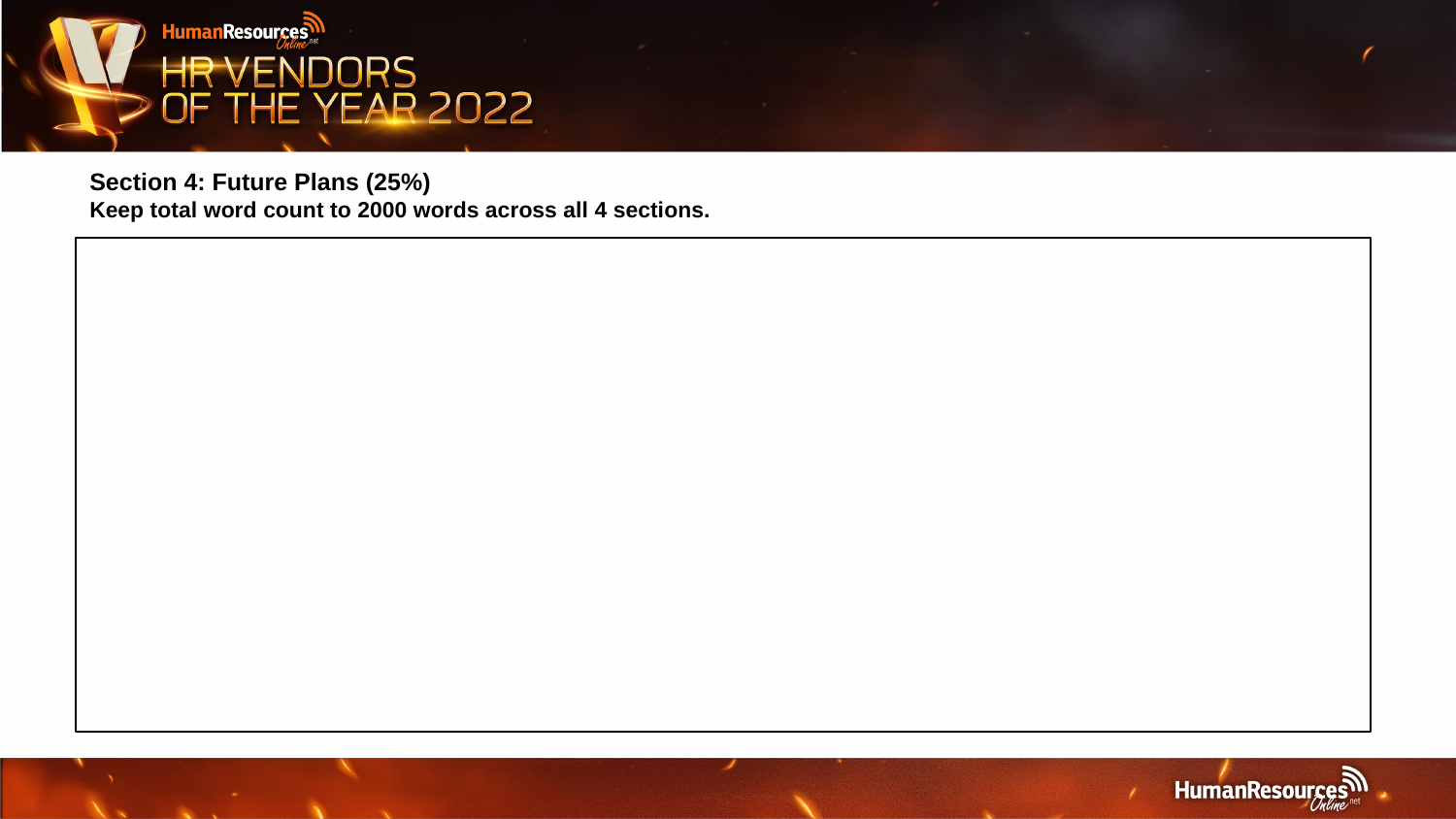

Section 4: Future Plans (25%)
Keep total word count to 2000 words across all 4 sections.